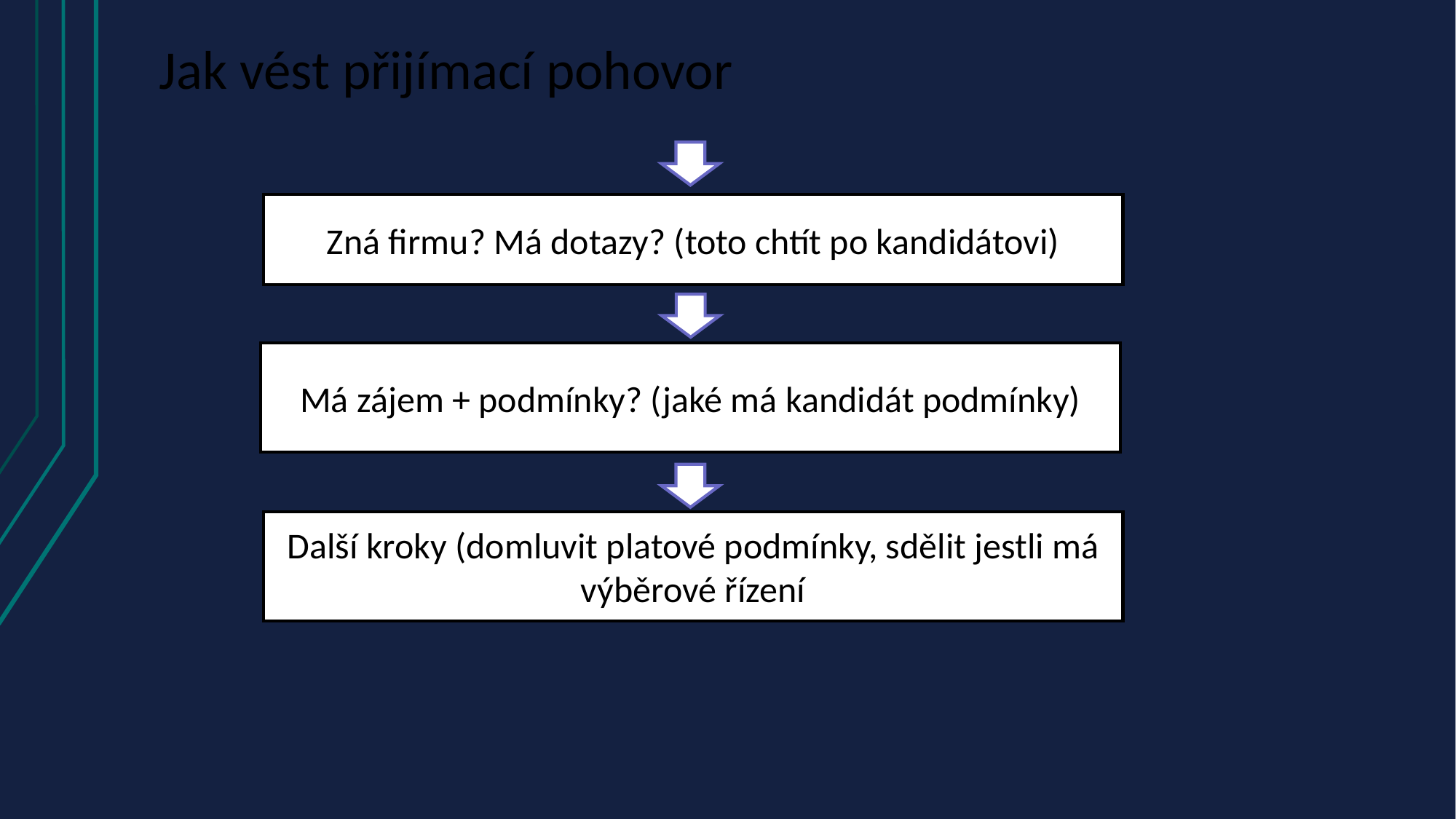

# Jak vést přijímací pohovor

Zná firmu? Má dotazy? (toto chtít po kandidátovi)

Má zájem + podmínky? (jaké má kandidát podmínky)

Další kroky (domluvit platové podmínky, sdělit jestli má výběrové řízení